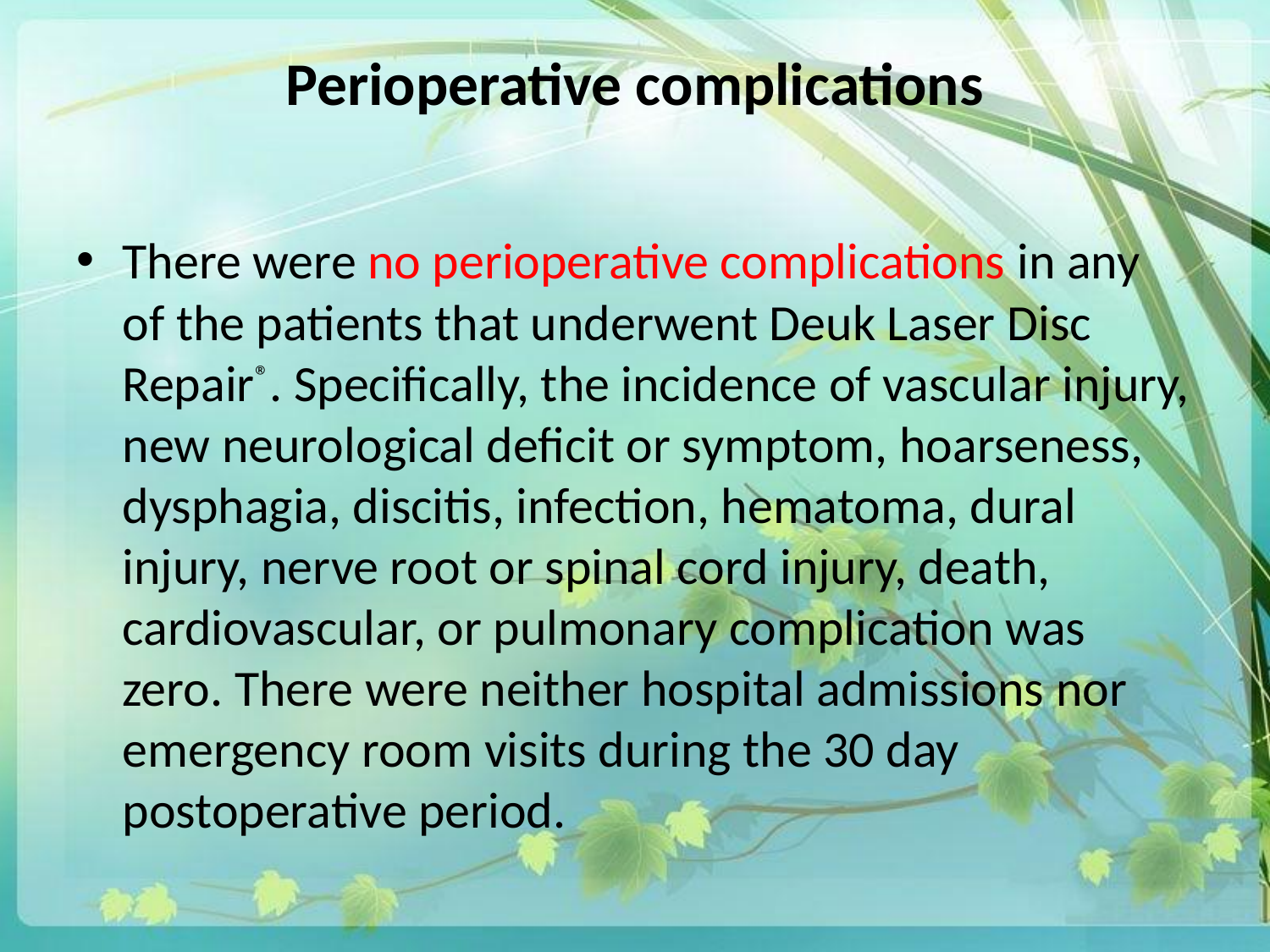

# Perioperative complications
There were no perioperative complications in any of the patients that underwent Deuk Laser Disc Repair®. Specifically, the incidence of vascular injury, new neurological deficit or symptom, hoarseness, dysphagia, discitis, infection, hematoma, dural injury, nerve root or spinal cord injury, death, cardiovascular, or pulmonary complication was zero. There were neither hospital admissions nor emergency room visits during the 30 day postoperative period.